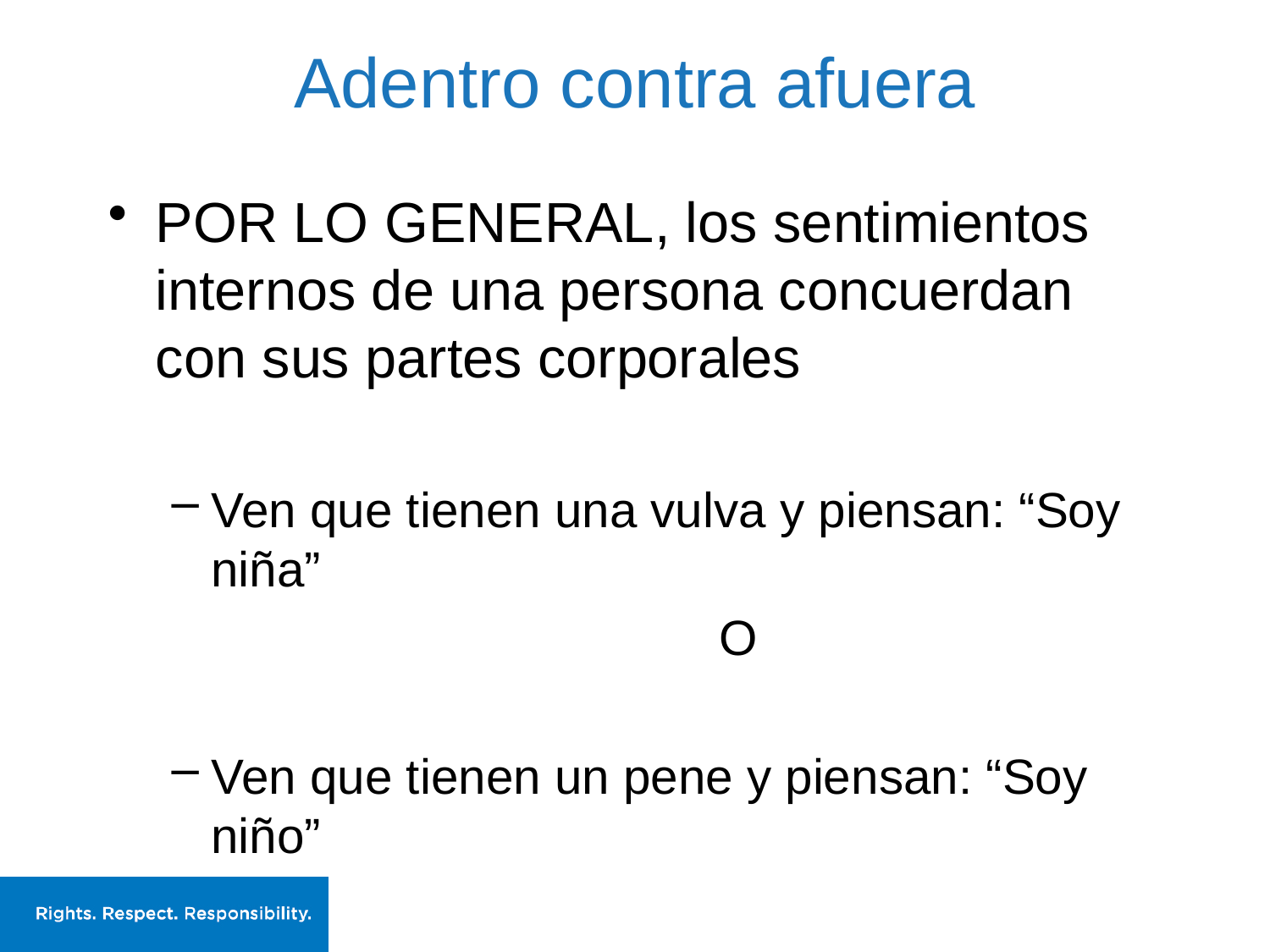

# Adentro contra afuera
POR LO GENERAL, los sentimientos internos de una persona concuerdan con sus partes corporales

Ven que tienen una vulva y piensan: “Soy niña”
		                   	O

Ven que tienen un pene y piensan: “Soy niño”